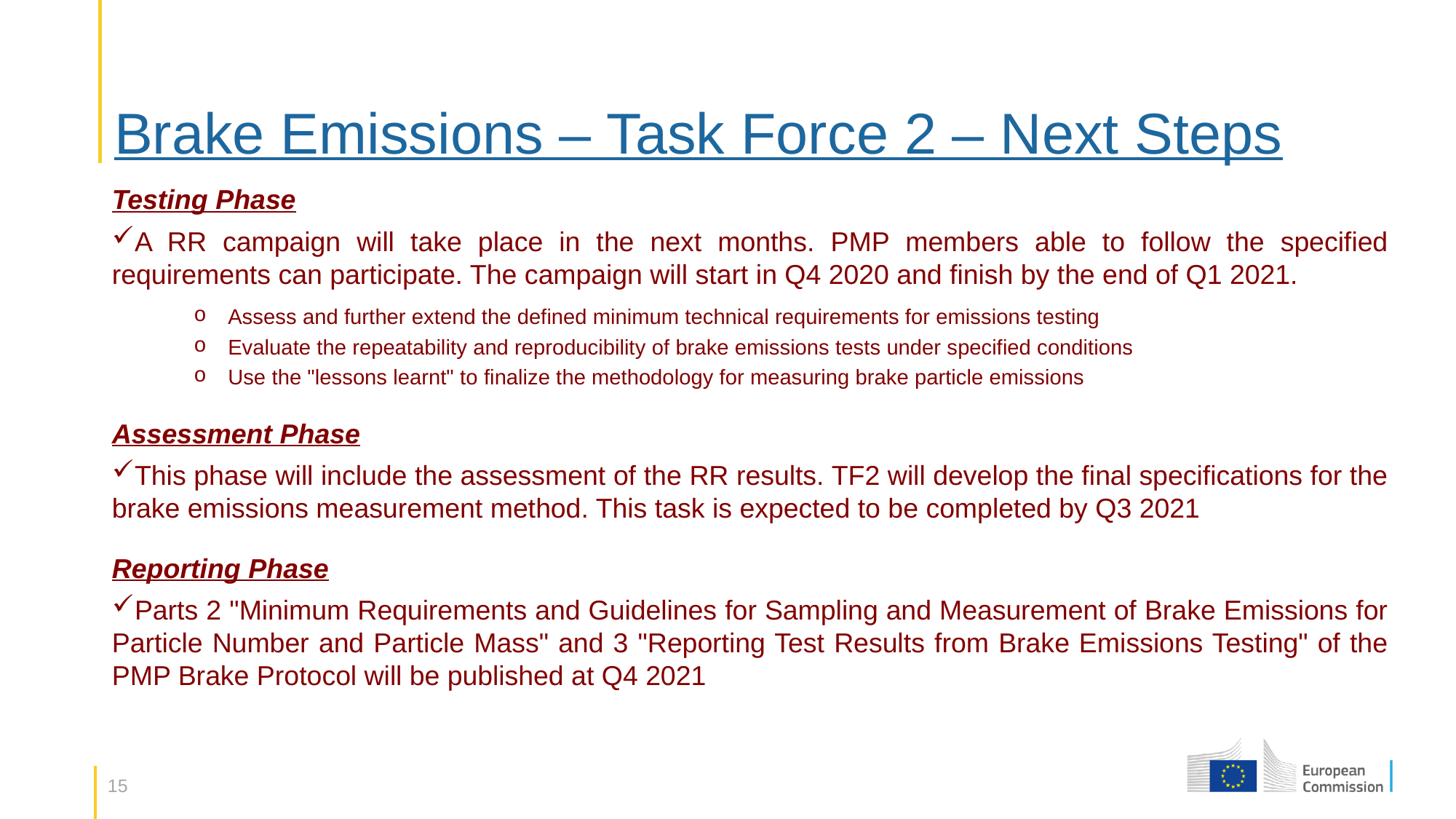

# Brake Emissions – Task Force 2 – Next Steps
Testing Phase
A RR campaign will take place in the next months. PMP members able to follow the specified requirements can participate. The campaign will start in Q4 2020 and finish by the end of Q1 2021.
Assess and further extend the defined minimum technical requirements for emissions testing
Evaluate the repeatability and reproducibility of brake emissions tests under specified conditions
Use the "lessons learnt" to finalize the methodology for measuring brake particle emissions
Assessment Phase
This phase will include the assessment of the RR results. TF2 will develop the final specifications for the brake emissions measurement method. This task is expected to be completed by Q3 2021
Reporting Phase
Parts 2 "Minimum Requirements and Guidelines for Sampling and Measurement of Brake Emissions for Particle Number and Particle Mass" and 3 "Reporting Test Results from Brake Emissions Testing" of the PMP Brake Protocol will be published at Q4 2021